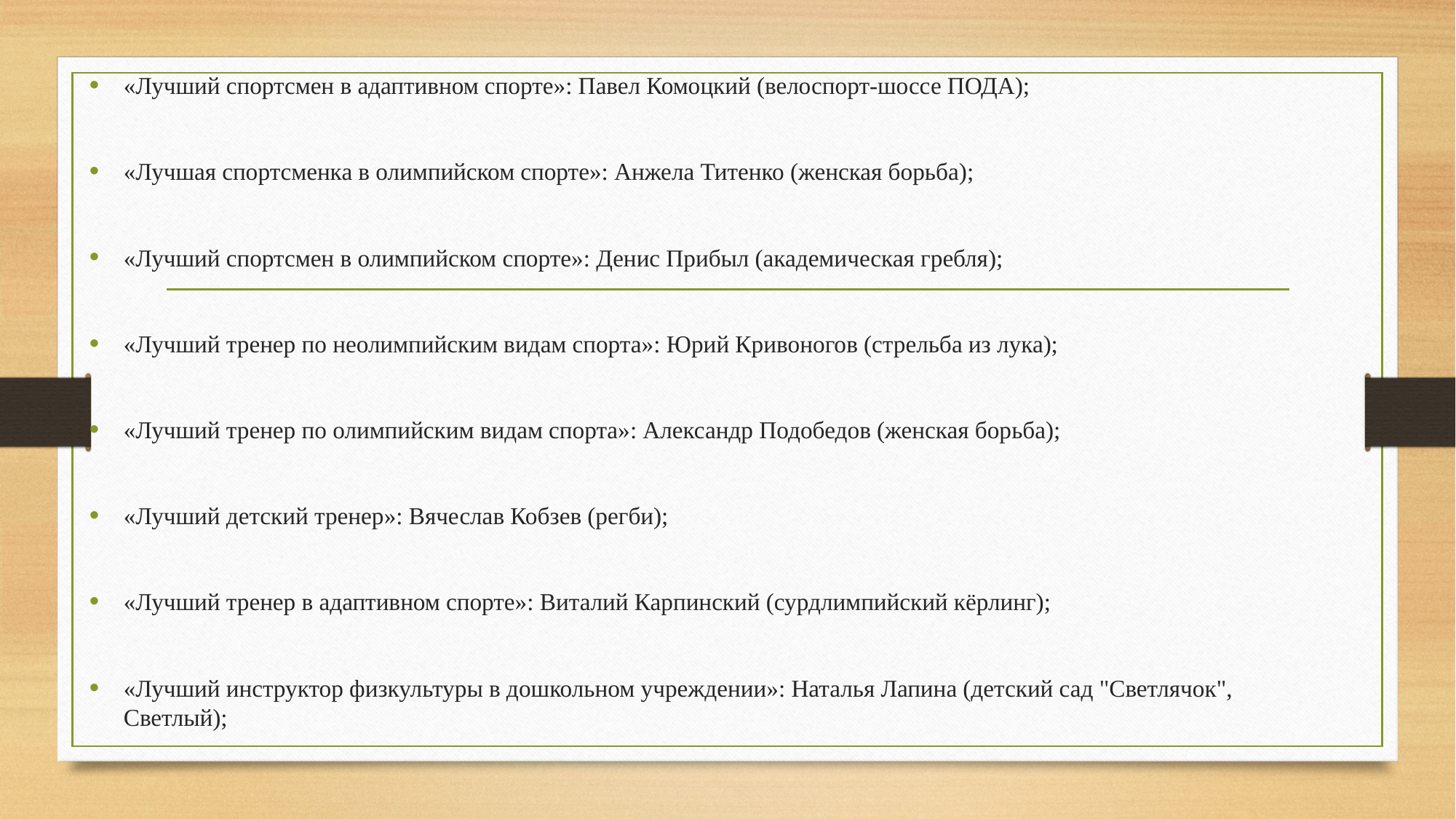

«Лучший спортсмен в адаптивном спорте»: Павел Комоцкий (велоспорт-шоссе ПОДА);

«Лучшая спортсменка в олимпийском спорте»: Анжела Титенко (женская борьба);

«Лучший спортсмен в олимпийском спорте»: Денис Прибыл (академическая гребля);

«Лучший тренер по неолимпийским видам спорта»: Юрий Кривоногов (стрельба из лука);

«Лучший тренер по олимпийским видам спорта»: Александр Подобедов (женская борьба);

«Лучший детский тренер»: Вячеслав Кобзев (регби);

«Лучший тренер в адаптивном спорте»: Виталий Карпинский (сурдлимпийский кёрлинг);

«Лучший инструктор физкультуры в дошкольном учреждении»: Наталья Лапина (детский сад "Светлячок", Светлый);